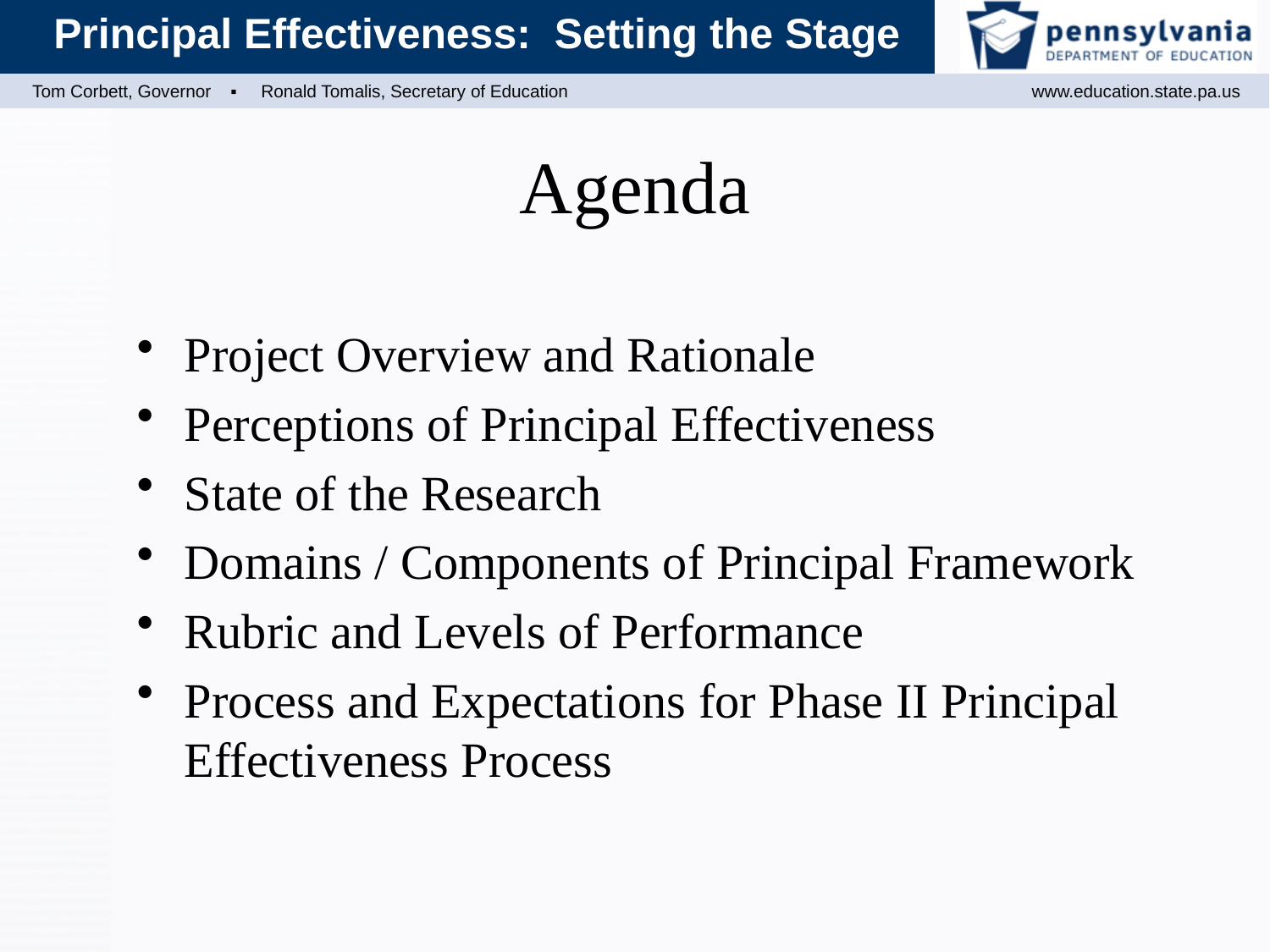

# Agenda
Project Overview and Rationale
Perceptions of Principal Effectiveness
State of the Research
Domains / Components of Principal Framework
Rubric and Levels of Performance
Process and Expectations for Phase II Principal Effectiveness Process